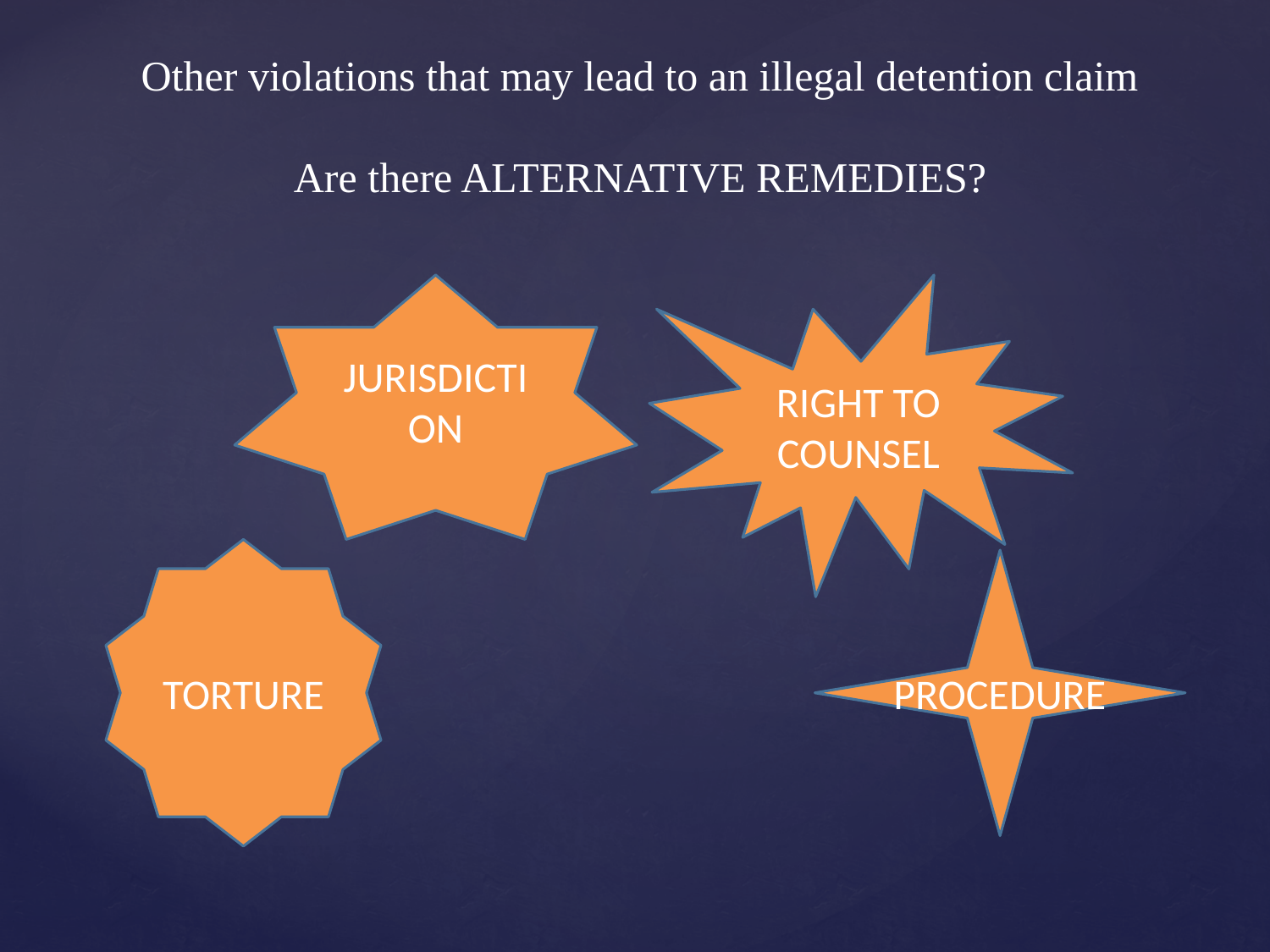

Other violations that may lead to an illegal detention claim

Are there ALTERNATIVE REMEDIES?
Jurisdiction
Right to Counsel
Torture
Procedure